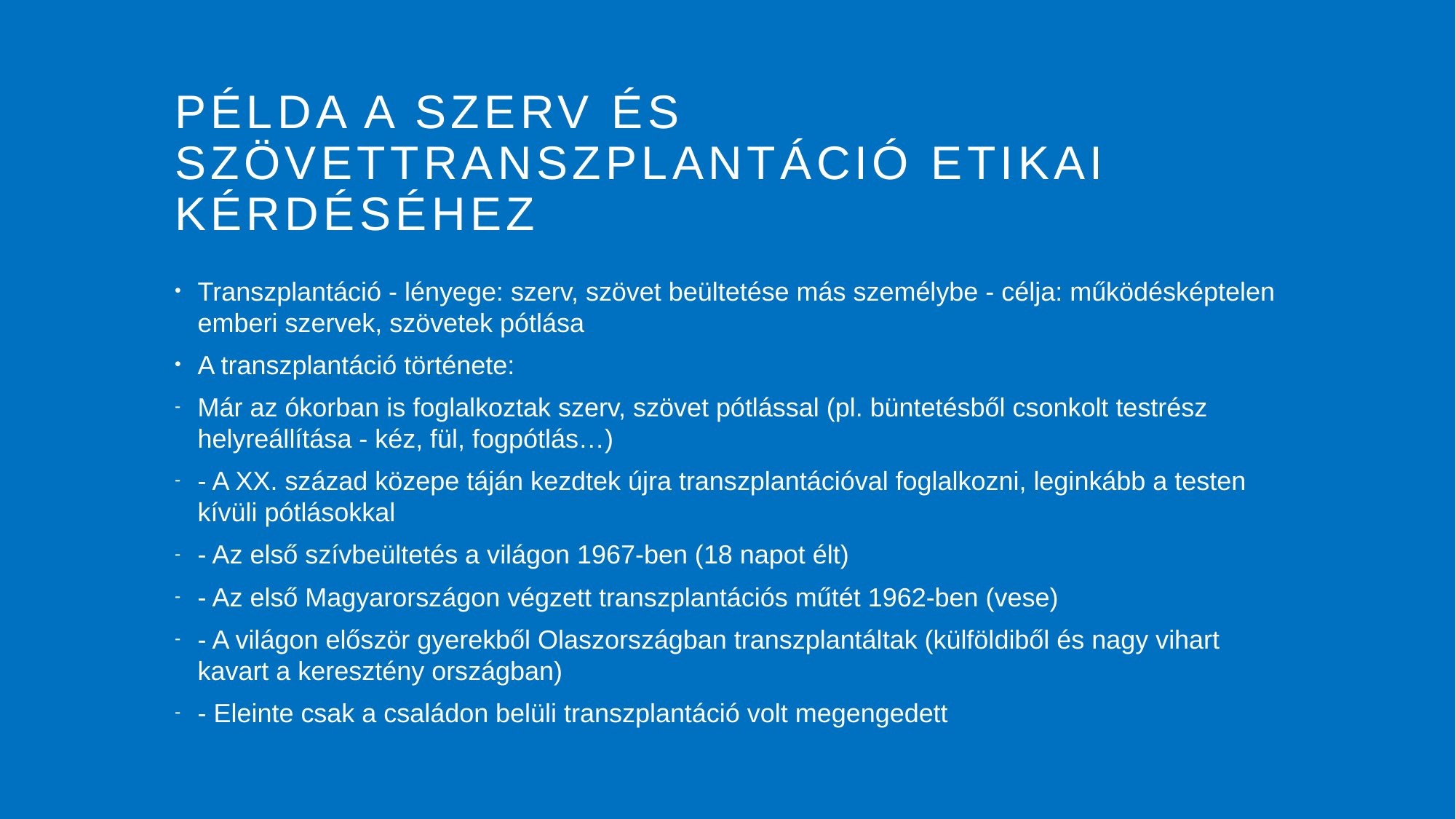

# Példa a szerv és szövettranszplantáció etikai kérdéséhez
Transzplantáció - lényege: szerv, szövet beültetése más személybe - célja: működésképtelen emberi szervek, szövetek pótlása
A transzplantáció története:
Már az ókorban is foglalkoztak szerv, szövet pótlással (pl. büntetésből csonkolt testrész helyreállítása - kéz, fül, fogpótlás…)
- A XX. század közepe táján kezdtek újra transzplantációval foglalkozni, leginkább a testen kívüli pótlásokkal
- Az első szívbeültetés a világon 1967-ben (18 napot élt)
- Az első Magyarországon végzett transzplantációs műtét 1962-ben (vese)
- A világon először gyerekből Olaszországban transzplantáltak (külföldiből és nagy vihart kavart a keresztény országban)
- Eleinte csak a családon belüli transzplantáció volt megengedett